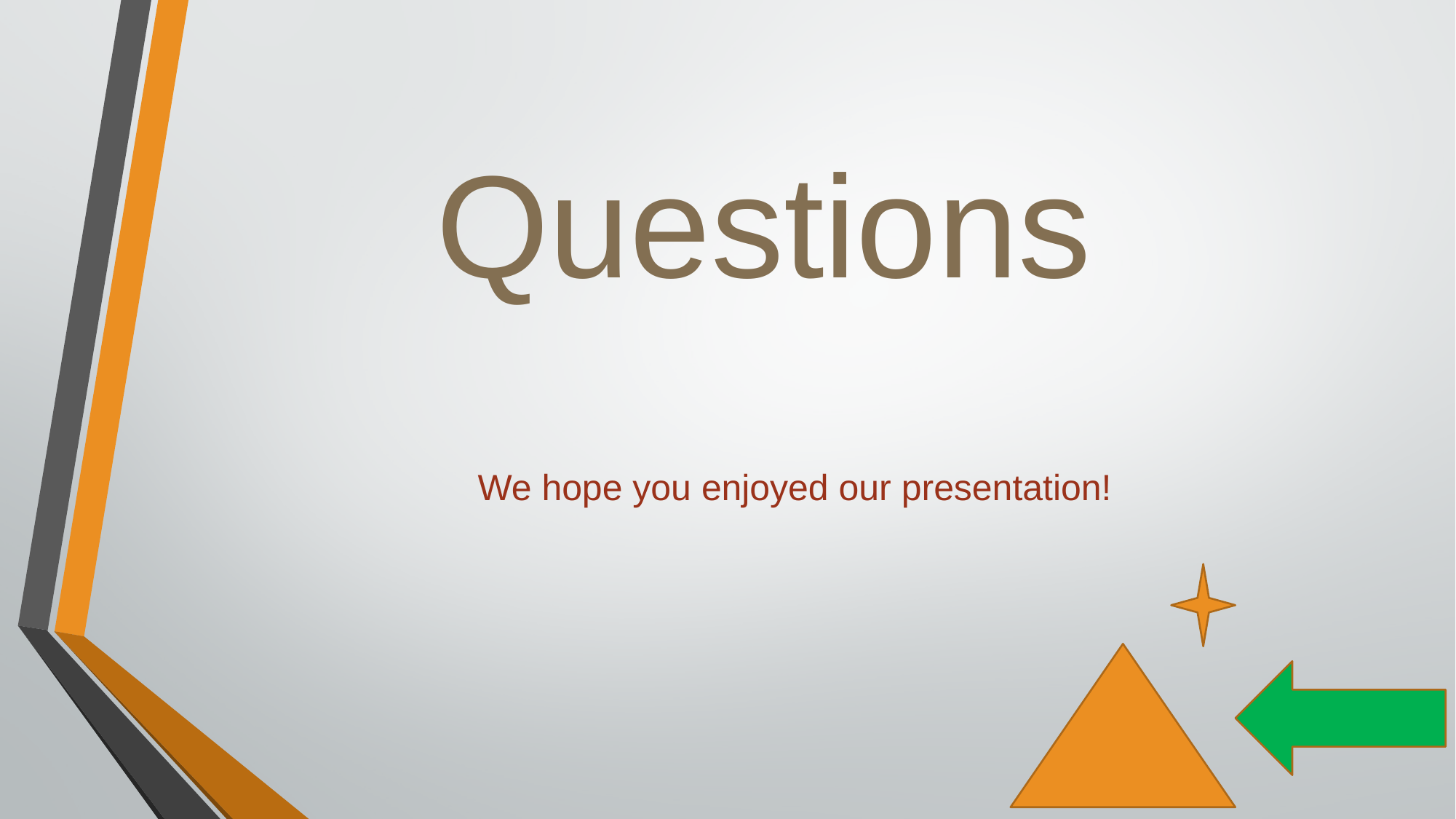

# Questions
We hope you enjoyed our presentation!